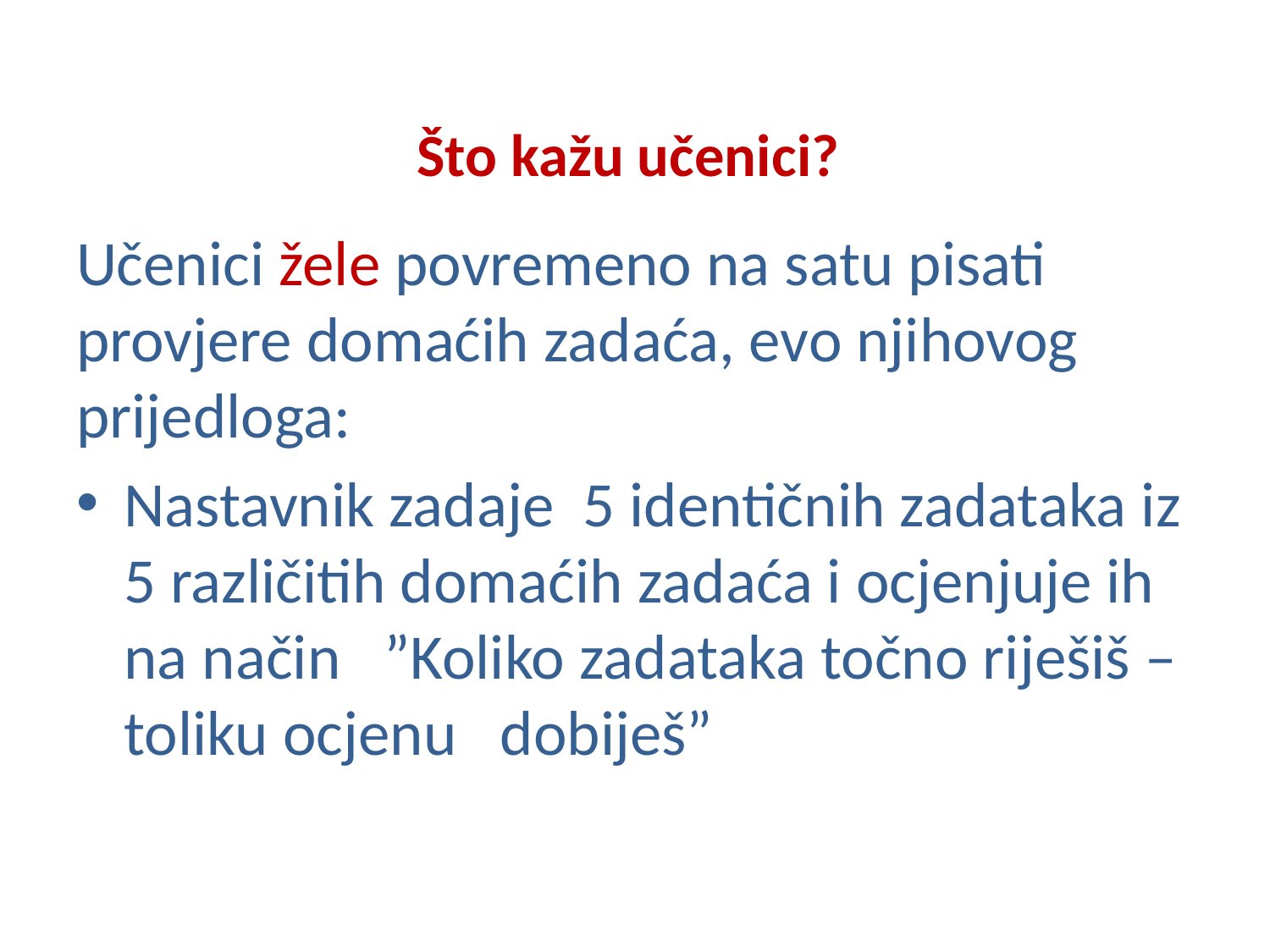

# Što kažu učenici?
Učenici žele povremeno na satu pisati provjere domaćih zadaća, evo njihovog prijedloga:
Nastavnik zadaje  5 identičnih zadataka iz 5 različitih domaćih zadaća i ocjenjuje ih na način   ”Koliko zadataka točno riješiš – toliku ocjenu   dobiješ”